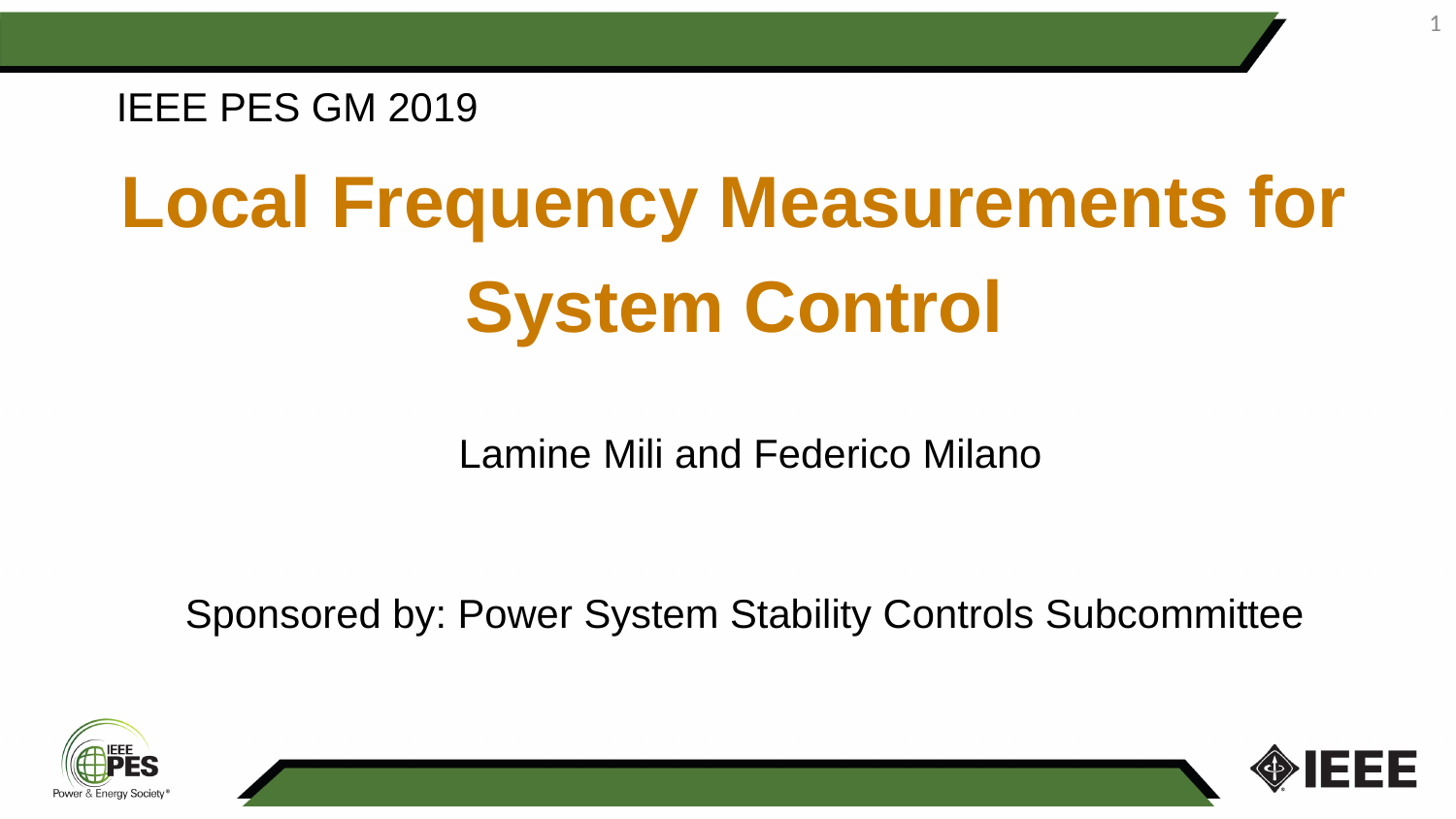

1
IEEE PES GM 2019
Local Frequency Measurements for System Control
Lamine Mili and Federico Milano

Sponsored by: Power System Stability Controls Subcommittee